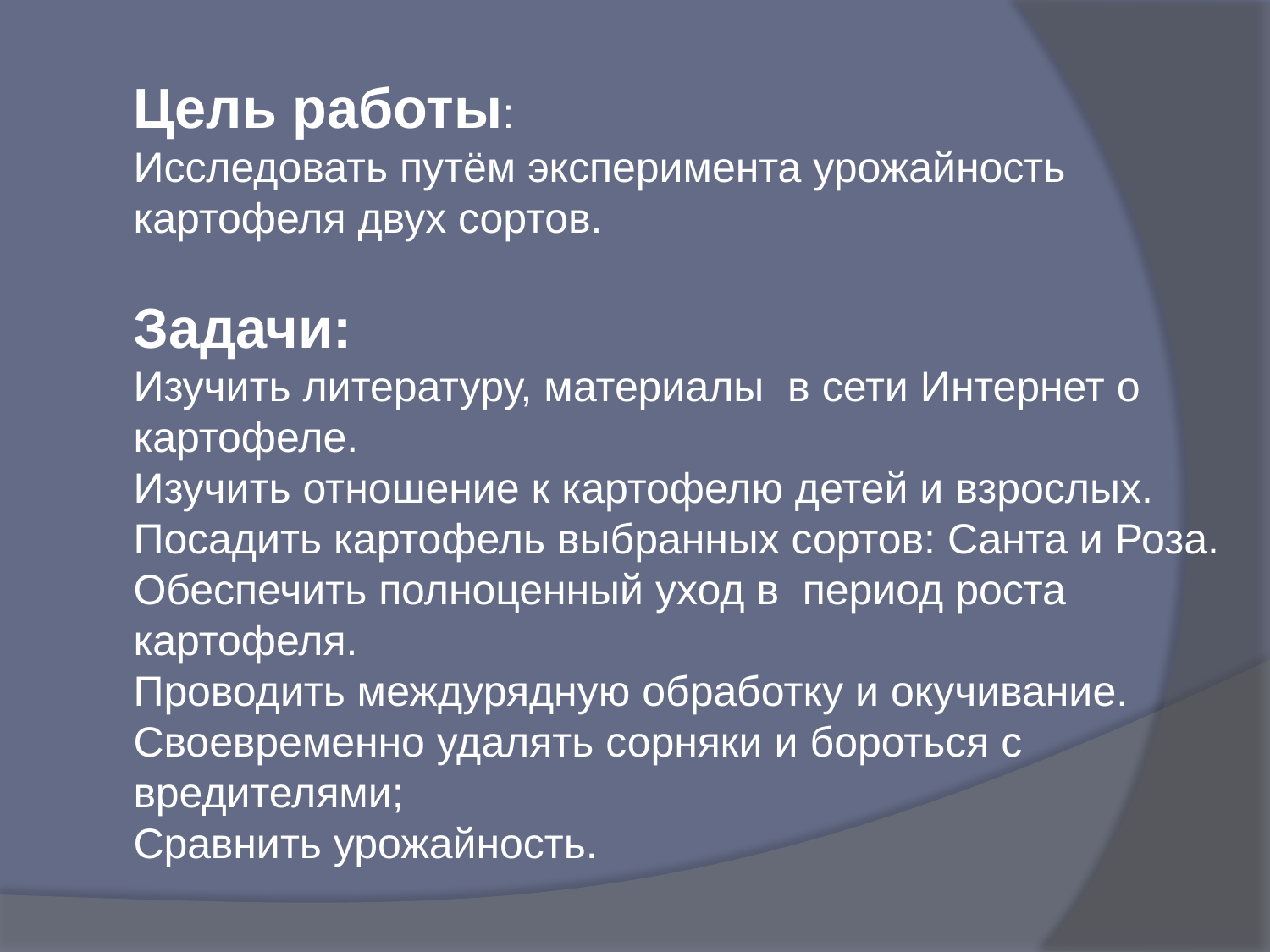

# Цель работы: Исследовать путём эксперимента урожайность   картофеля двух сортов. Задачи: Изучить литературу, материалы  в сети Интернет о картофеле. Изучить отношение к картофелю детей и взрослых. Посадить картофель выбранных сортов: Санта и Роза. Обеспечить полноценный уход в  период роста картофеля. Проводить междурядную обработку и окучивание. Своевременно удалять сорняки и бороться с вредителями; Сравнить урожайность.